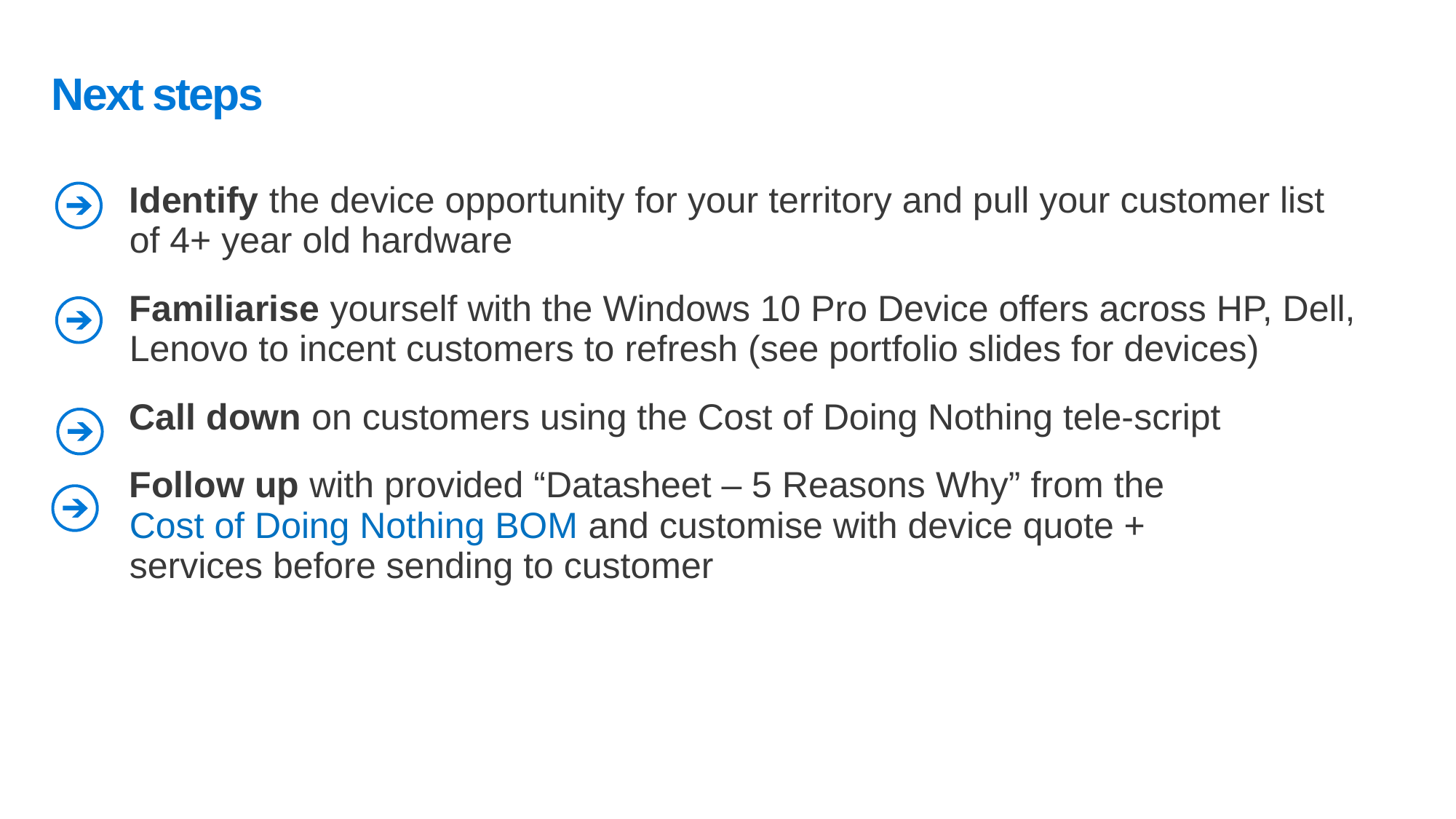

# Next steps
| Identify the device opportunity for your territory and pull your customer list of 4+ year old hardware Familiarise yourself with the Windows 10 Pro Device offers across HP, Dell, Lenovo to incent customers to refresh (see portfolio slides for devices) Call down on customers using the Cost of Doing Nothing tele-script Follow up with provided “Datasheet – 5 Reasons Why” from the Cost of Doing Nothing BOM and customise with device quote + services before sending to customer |
| --- |